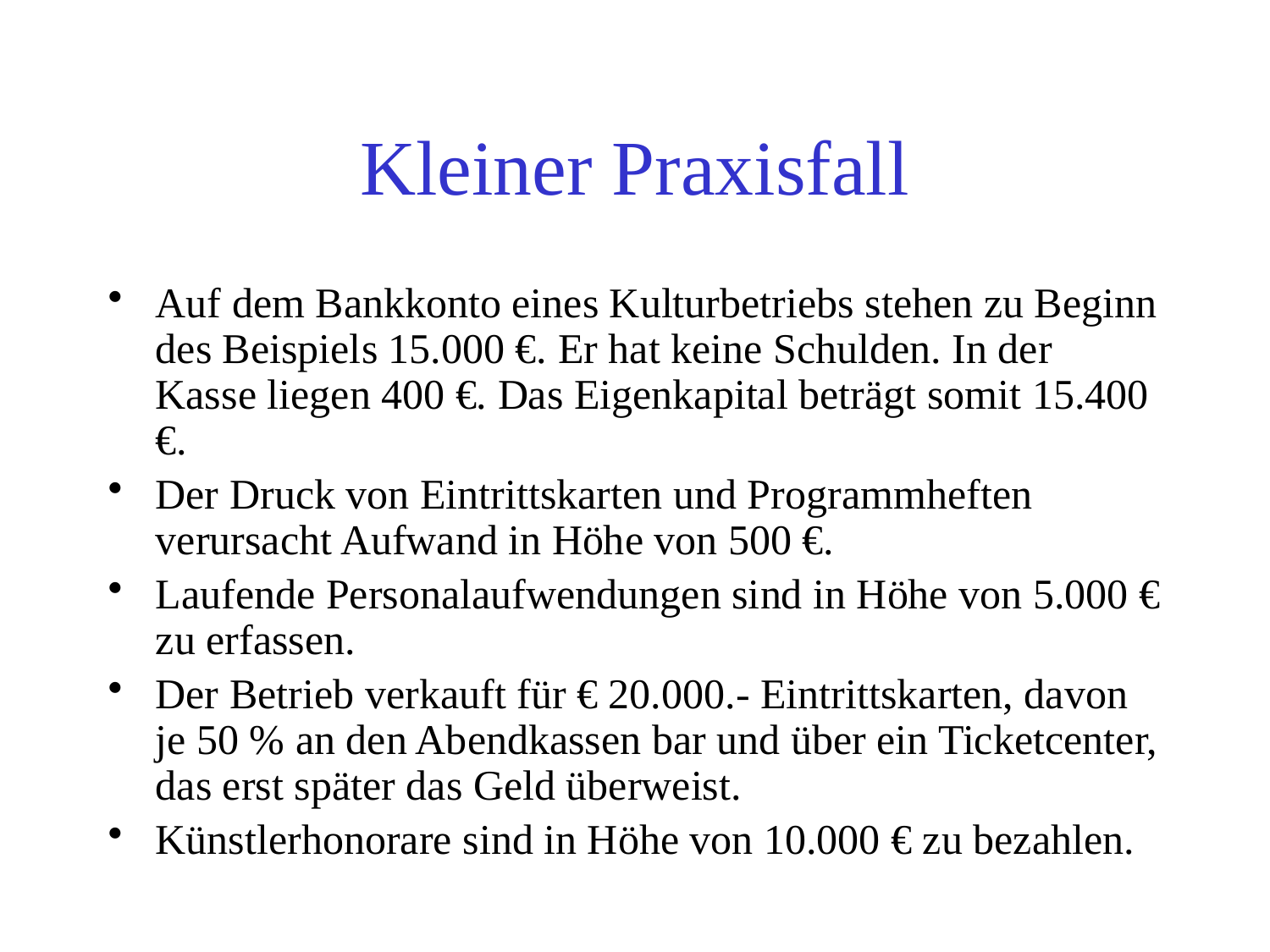

# Kleiner Praxisfall
Auf dem Bankkonto eines Kulturbetriebs stehen zu Beginn des Beispiels 15.000 €. Er hat keine Schulden. In der Kasse liegen 400 €. Das Eigenkapital beträgt somit 15.400 €.
Der Druck von Eintrittskarten und Programmheften verursacht Aufwand in Höhe von 500 €.
Laufende Personalaufwendungen sind in Höhe von 5.000 € zu erfassen.
Der Betrieb verkauft für € 20.000.- Eintrittskarten, davon je 50 % an den Abendkassen bar und über ein Ticketcenter, das erst später das Geld überweist.
Künstlerhonorare sind in Höhe von 10.000 € zu bezahlen.